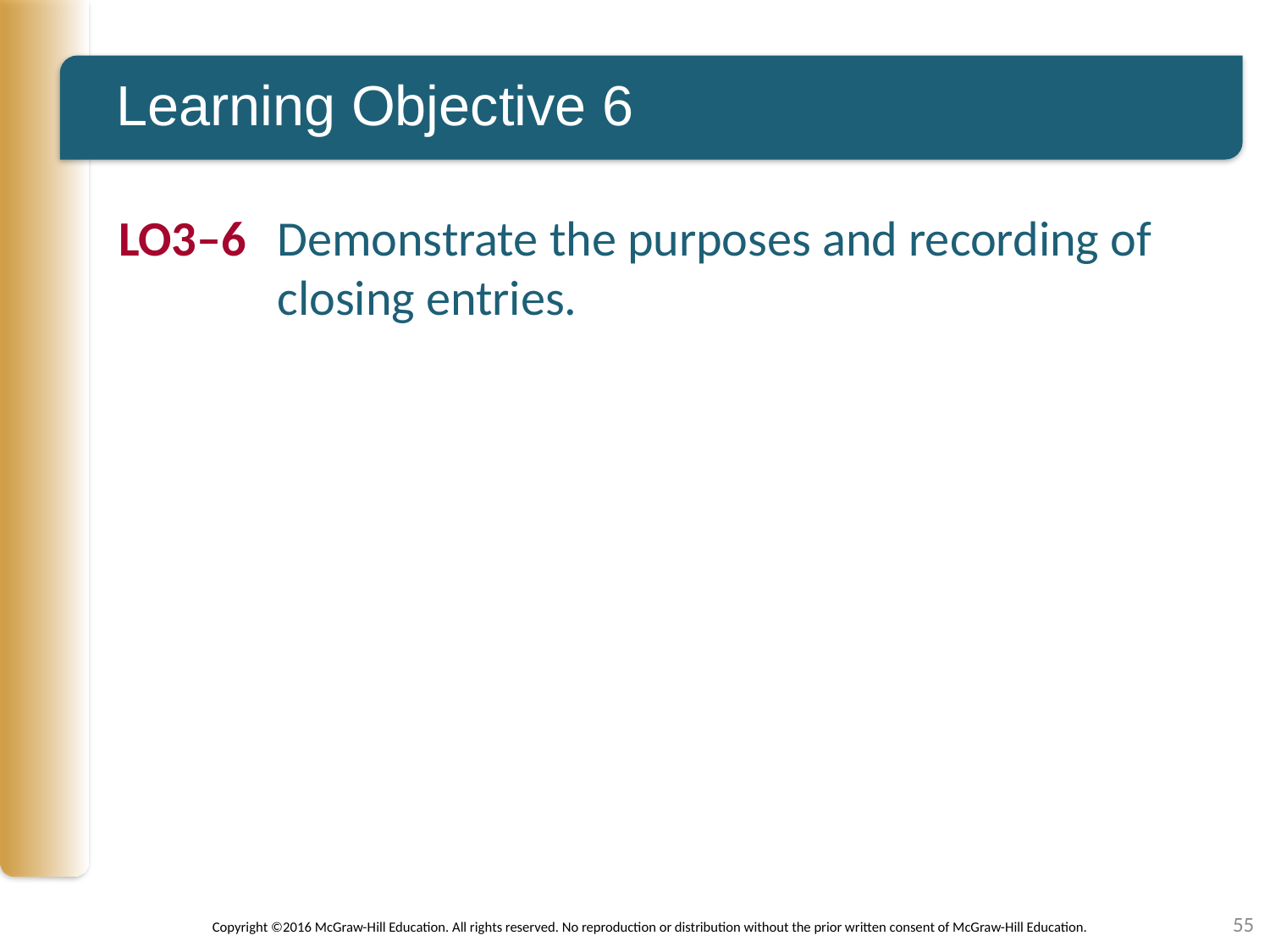

# Learning Objective 6
LO3–6	Demonstrate the purposes and recording of closing entries.
55
Copyright ©2016 McGraw-Hill Education. All rights reserved. No reproduction or distribution without the prior written consent of McGraw-Hill Education.